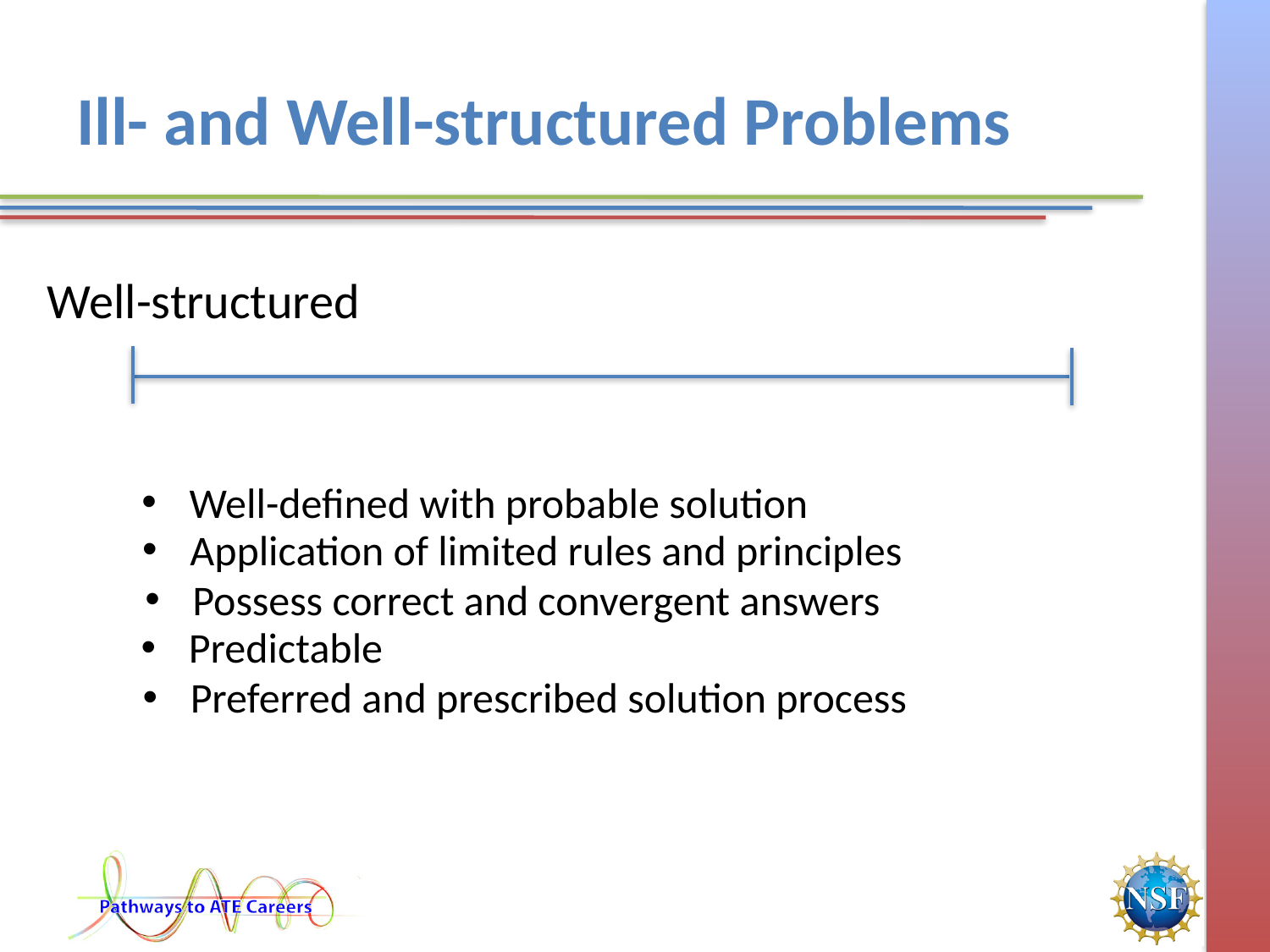

# Ill- and Well-structured Problems
Well-structured
Well-defined with probable solution
Application of limited rules and principles
Possess correct and convergent answers
Predictable
Preferred and prescribed solution process